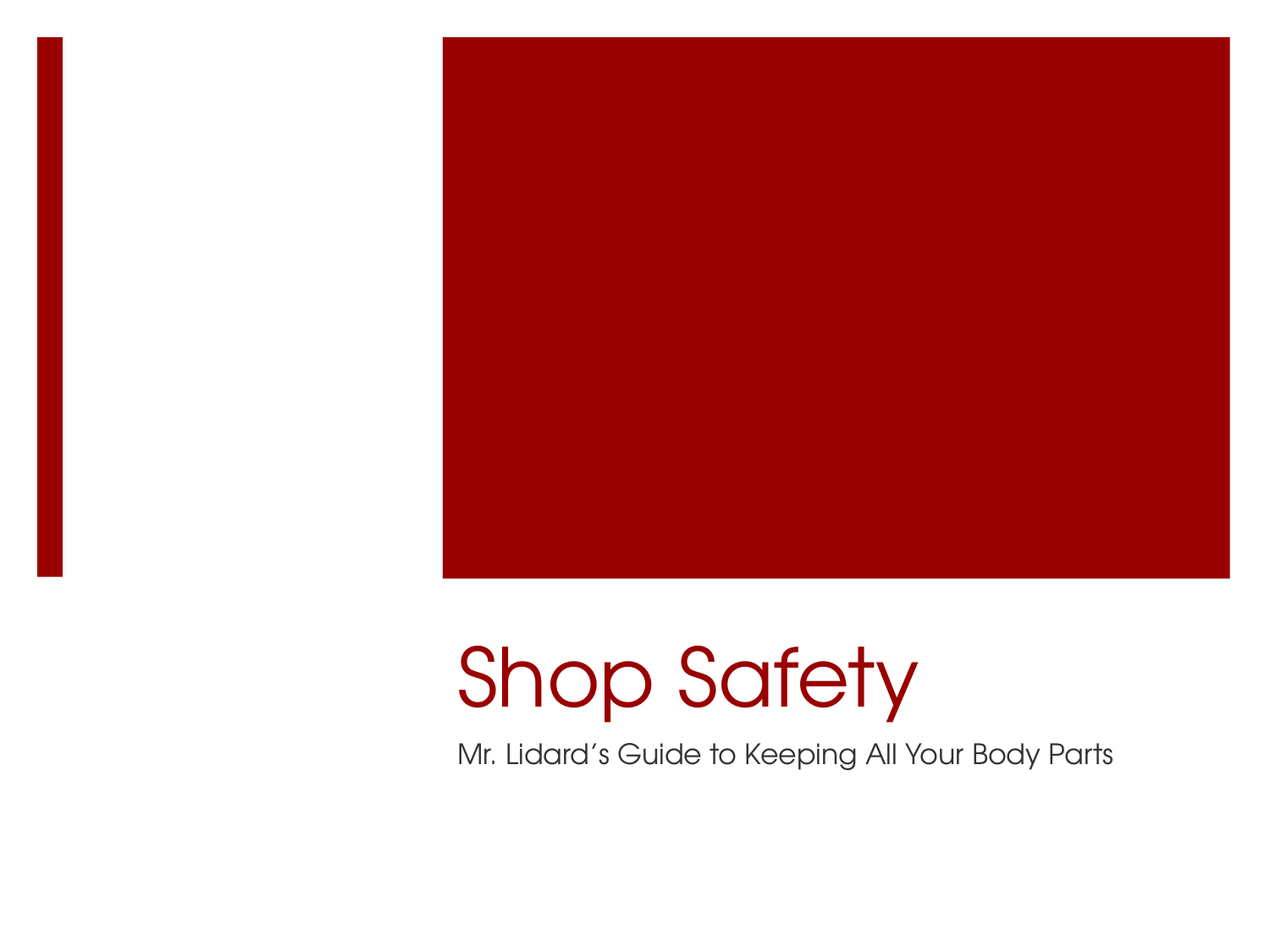

# Shop Safety
Mr. Lidard’s Guide to Keeping All Your Body Parts